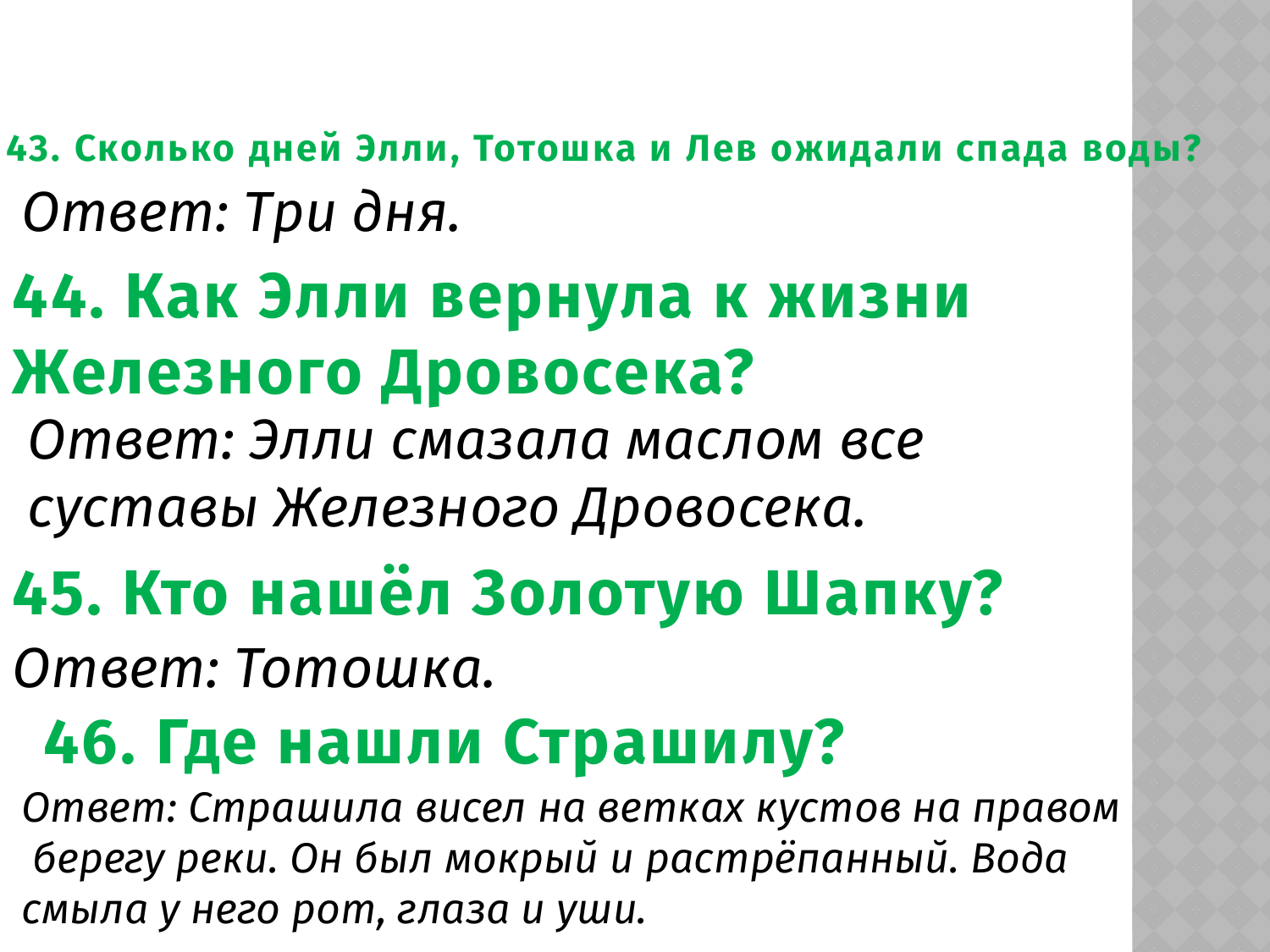

# 43. Сколько дней Элли, Тотошка и Лев ожидали спада воды?
  Ответ: Три дня.
44. Как Элли вернула к жизни Железного Дровосека?
Ответ: Элли смазала маслом все
суставы Железного Дровосека.
45. Кто нашёл Золотую Шапку?

Ответ: Тотошка.
46. Где нашли Страшилу?
Ответ: Страшила висел на ветках кустов на правом
 берегу реки. Он был мокрый и растрёпанный. Вода
смыла у него рот, глаза и уши.